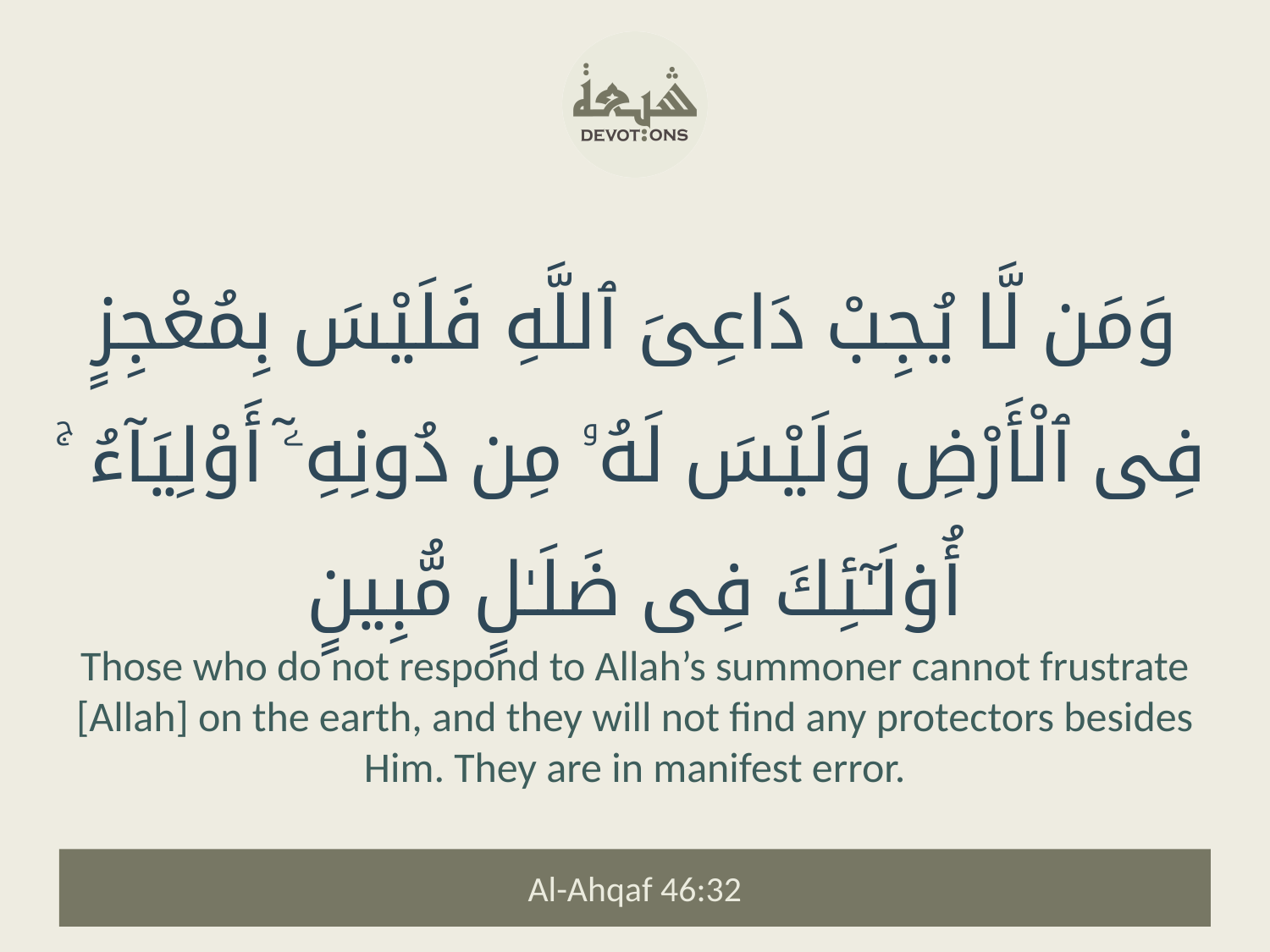

وَمَن لَّا يُجِبْ دَاعِىَ ٱللَّهِ فَلَيْسَ بِمُعْجِزٍ فِى ٱلْأَرْضِ وَلَيْسَ لَهُۥ مِن دُونِهِۦٓ أَوْلِيَآءُ ۚ أُو۟لَـٰٓئِكَ فِى ضَلَـٰلٍ مُّبِينٍ
Those who do not respond to Allah’s summoner cannot frustrate [Allah] on the earth, and they will not find any protectors besides Him. They are in manifest error.
Al-Ahqaf 46:32